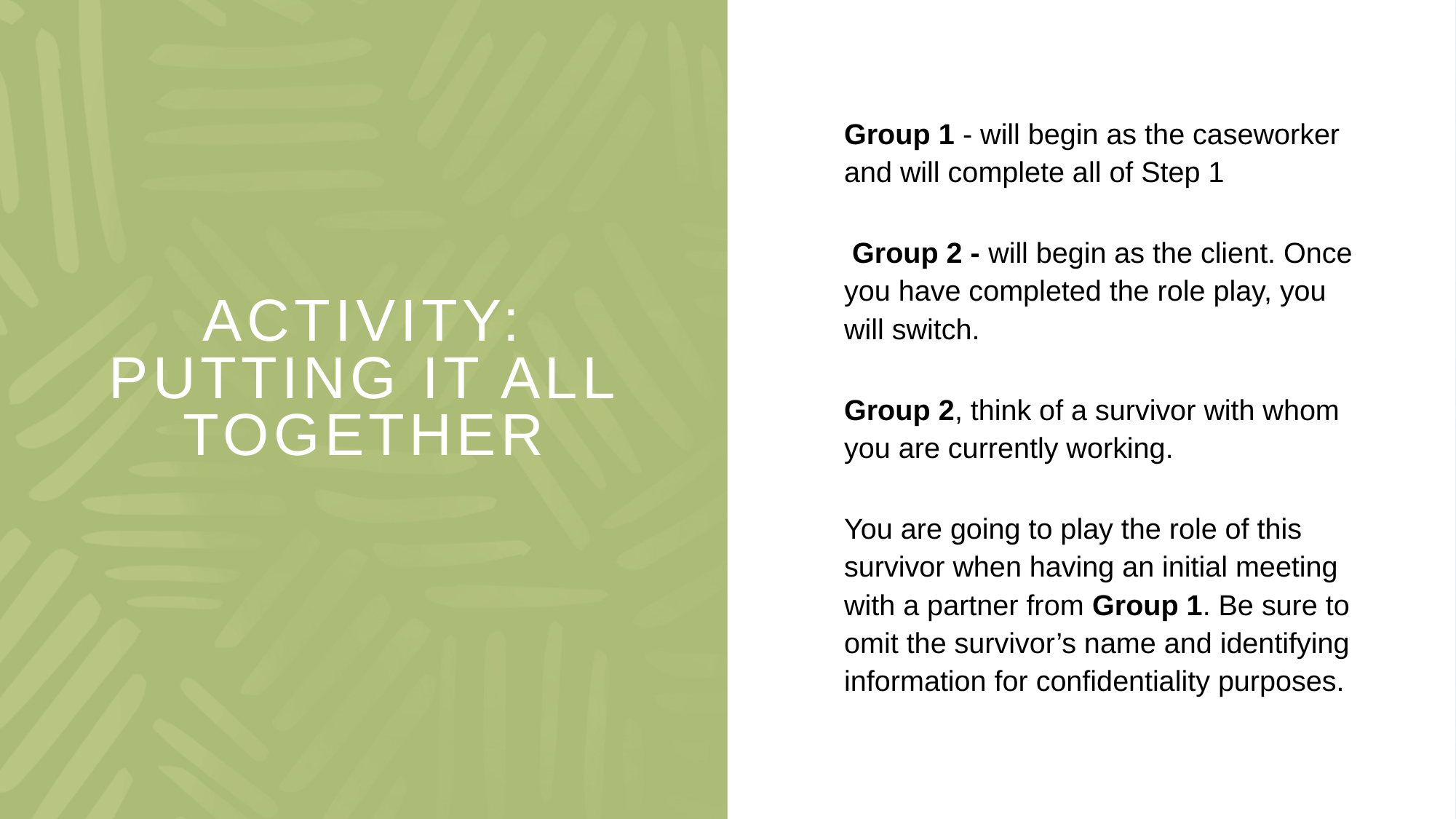

Group 1 - will begin as the caseworker and will complete all of Step 1
 Group 2 - will begin as the client. Once you have completed the role play, you will switch.
Group 2, think of a survivor with whom you are currently working.
You are going to play the role of this survivor when having an initial meeting with a partner from Group 1. Be sure to omit the survivor’s name and identifying information for confidentiality purposes.
# Activity: PUTTING IT ALL TOGETHER